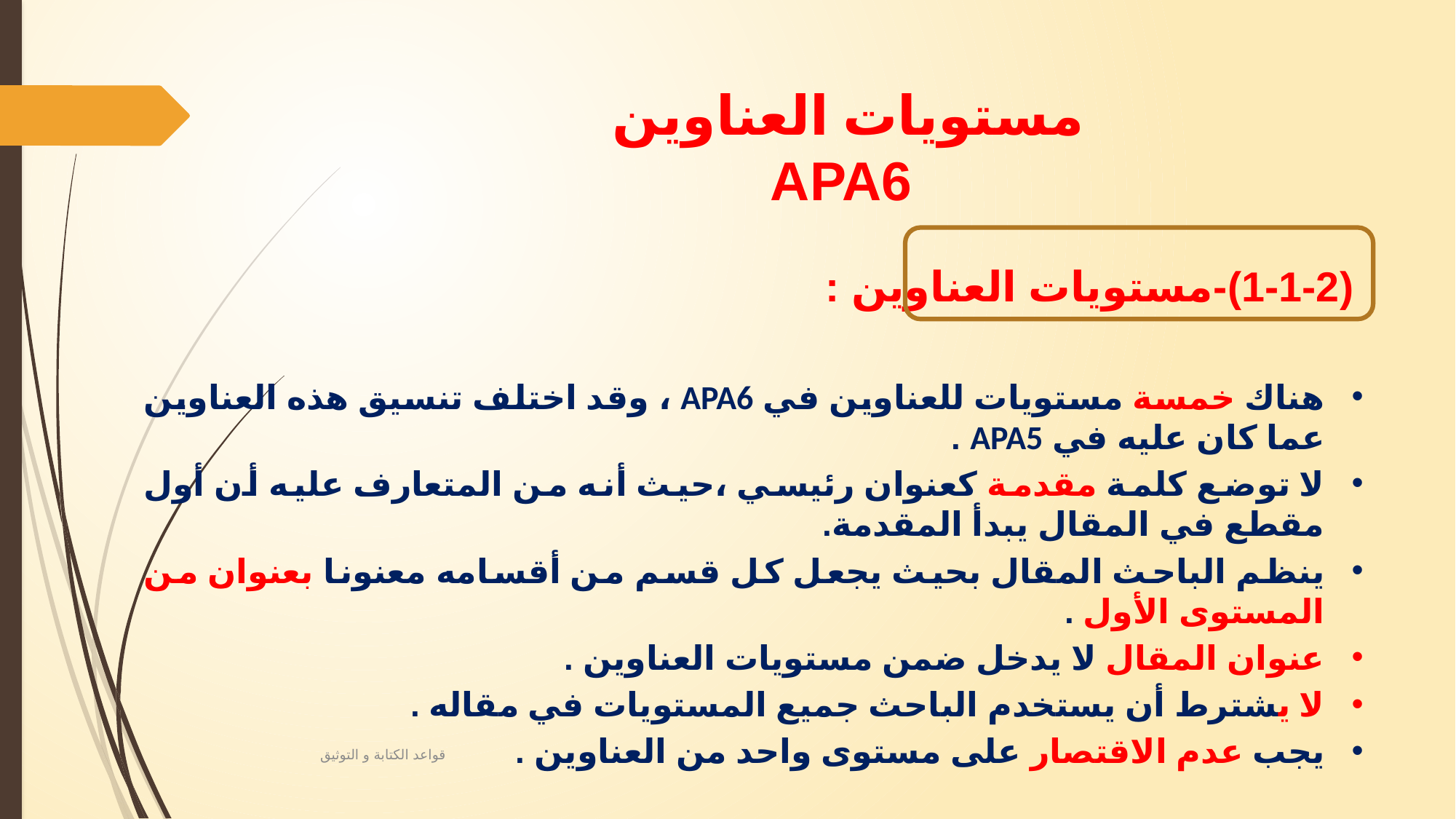

# مستويات العناوين APA6

 (1-1-2)-مستويات العناوين :

هناك خمسة مستويات للعناوين في APA6 ، وقد اختلف تنسيق هذه العناوين عما كان عليه في APA5 .
لا توضع كلمة مقدمة كعنوان رئيسي ،حيث أنه من المتعارف عليه أن أول مقطع في المقال يبدأ المقدمة.
ينظم الباحث المقال بحيث يجعل كل قسم من أقسامه معنونا بعنوان من المستوى الأول .
عنوان المقال لا يدخل ضمن مستويات العناوين .
لا يشترط أن يستخدم الباحث جميع المستويات في مقاله .
يجب عدم الاقتصار على مستوى واحد من العناوين .

قواعد الكتابة و التوثيق